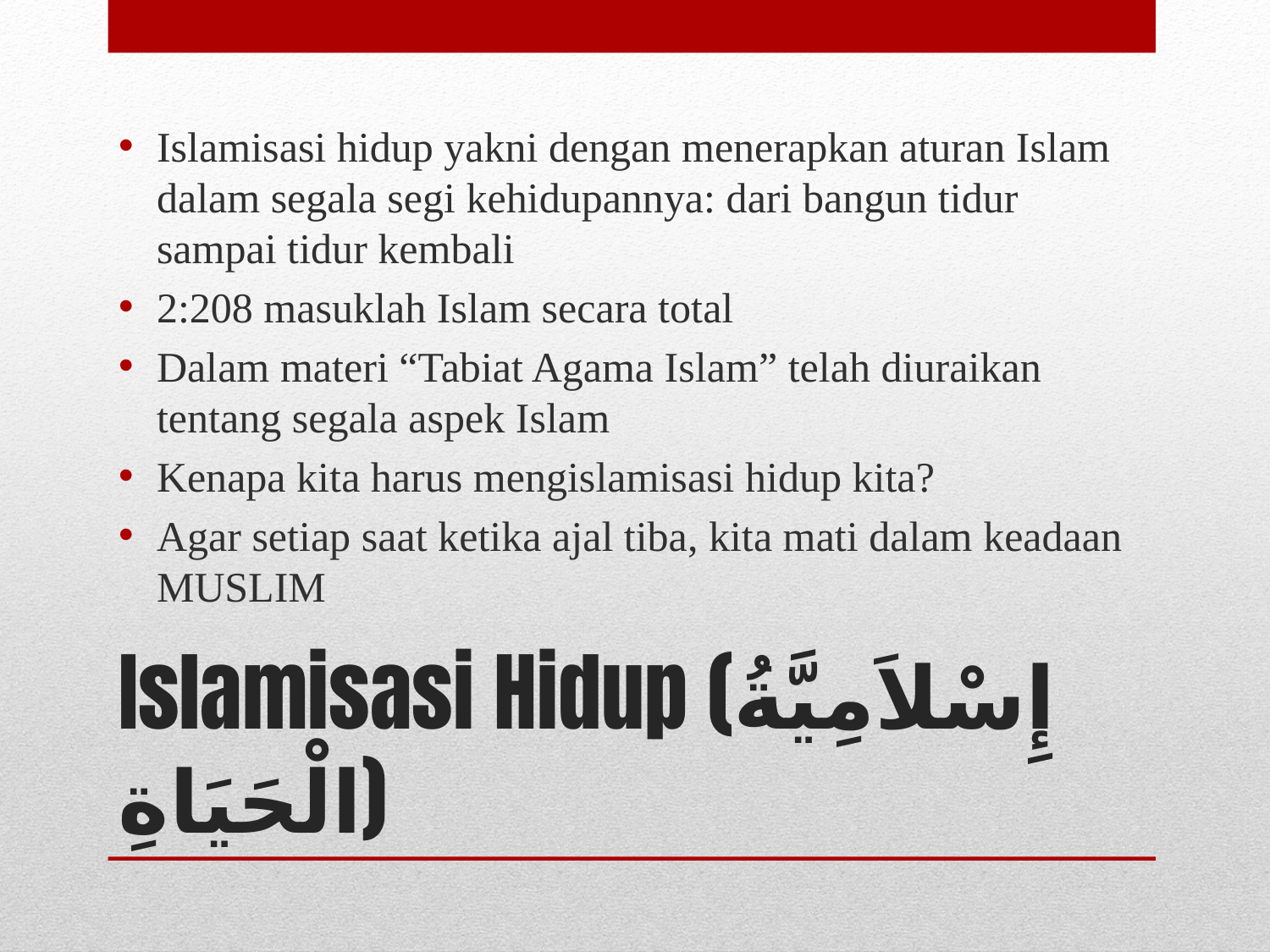

Islamisasi hidup yakni dengan menerapkan aturan Islam dalam segala segi kehidupannya: dari bangun tidur sampai tidur kembali
2:208 masuklah Islam secara total
Dalam materi “Tabiat Agama Islam” telah diuraikan tentang segala aspek Islam
Kenapa kita harus mengislamisasi hidup kita?
Agar setiap saat ketika ajal tiba, kita mati dalam keadaan MUSLIM
# Islamisasi Hidup (إِسْلاَمِيَّةُ الْحَيَاةِ)